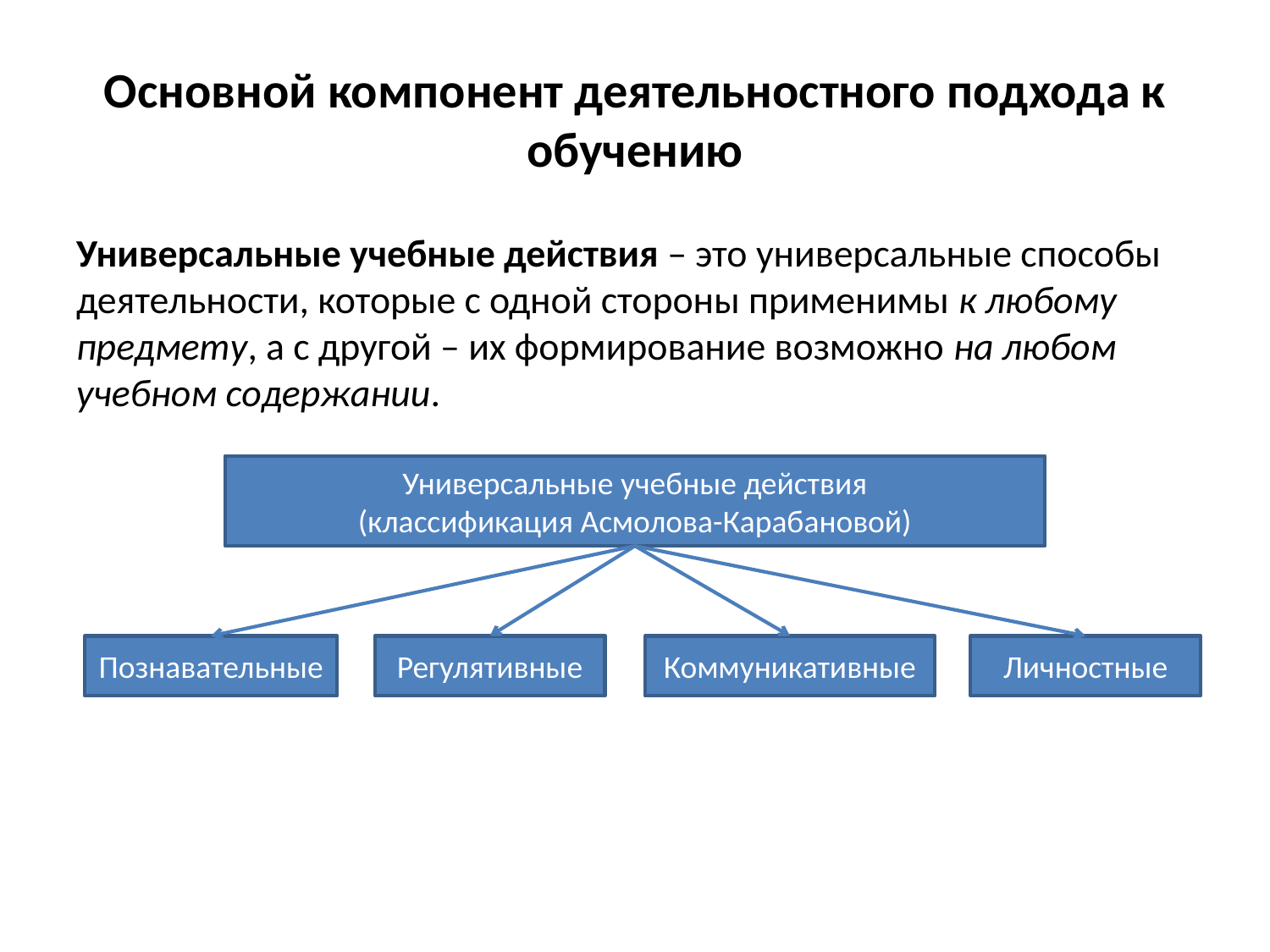

# Основной компонент деятельностного подхода к обучению
Универсальные учебные действия – это универсальные способы деятельности, которые с одной стороны применимы к любому предмету, а с другой – их формирование возможно на любом учебном содержании.

Универсальные учебные действия
(классификация Асмолова-Карабановой)
Познавательные
Регулятивные
Коммуникативные
Личностные